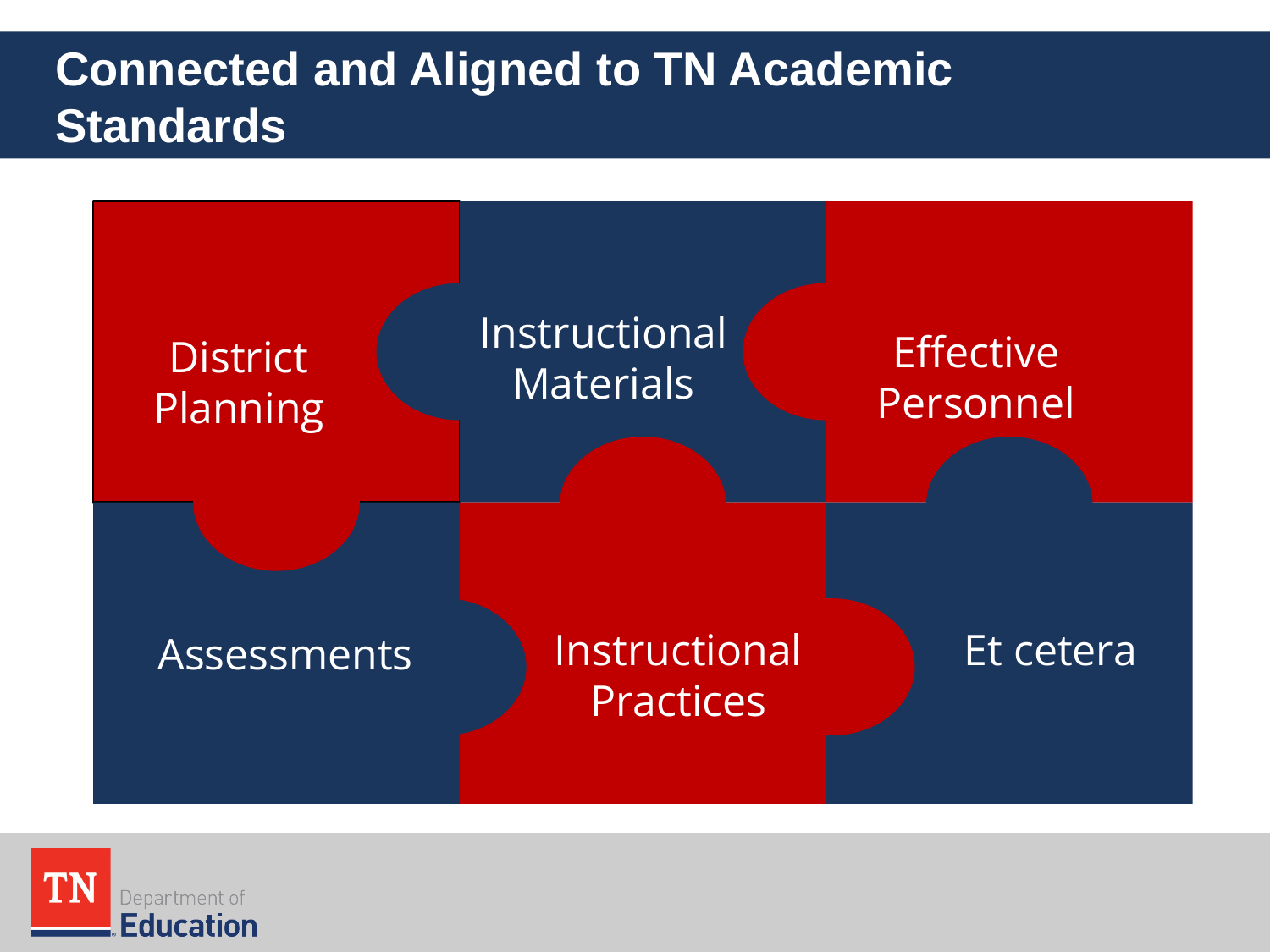

# Connected and Aligned to TN Academic Standards

Instructional Materials
Effective Personnel
District Planning
Instructional Practices
Et cetera
Assessments